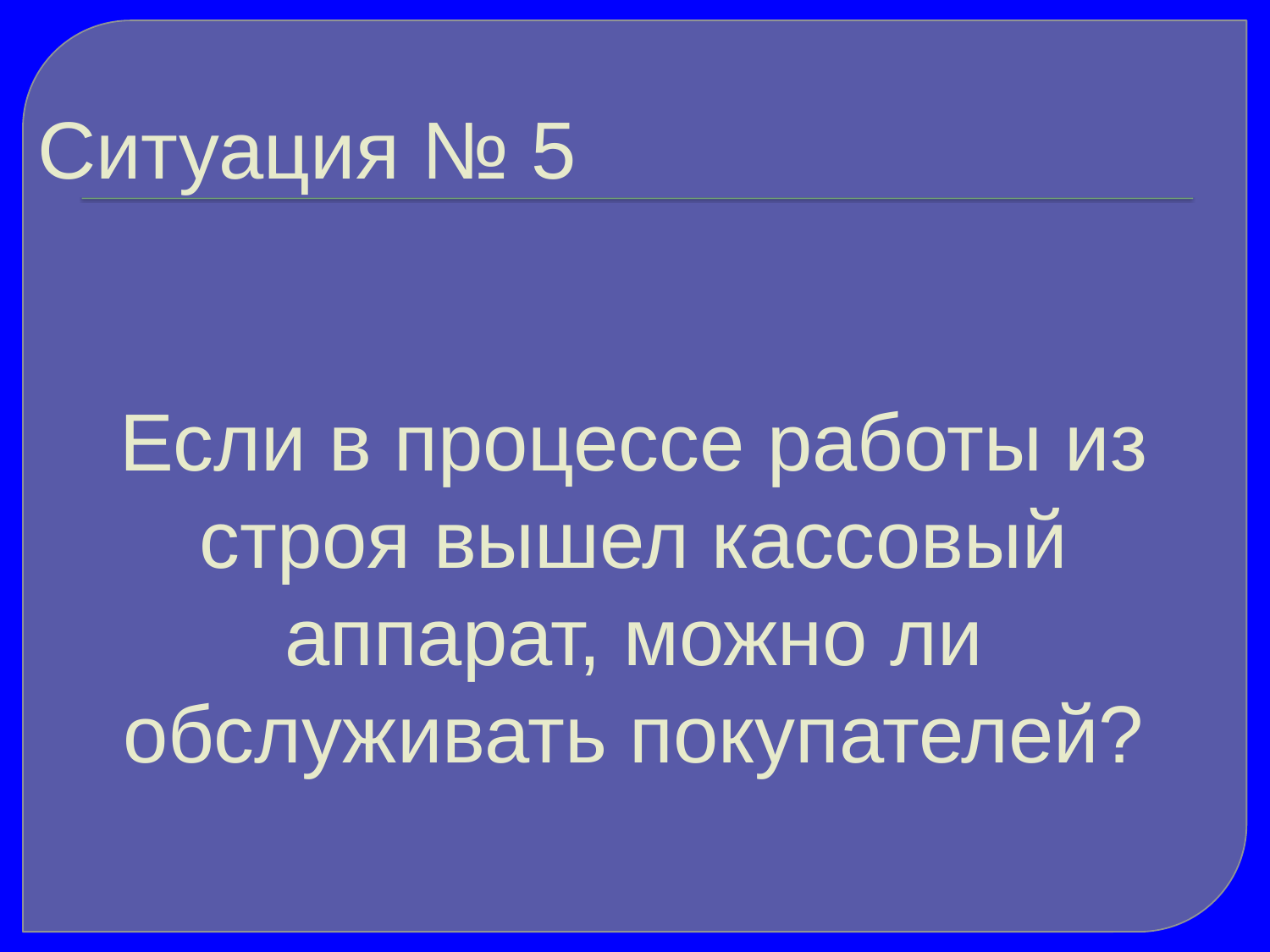

Ситуация № 5

Если в процессе работы из строя вышел кассовый аппарат, можно ли обслуживать покупателей?